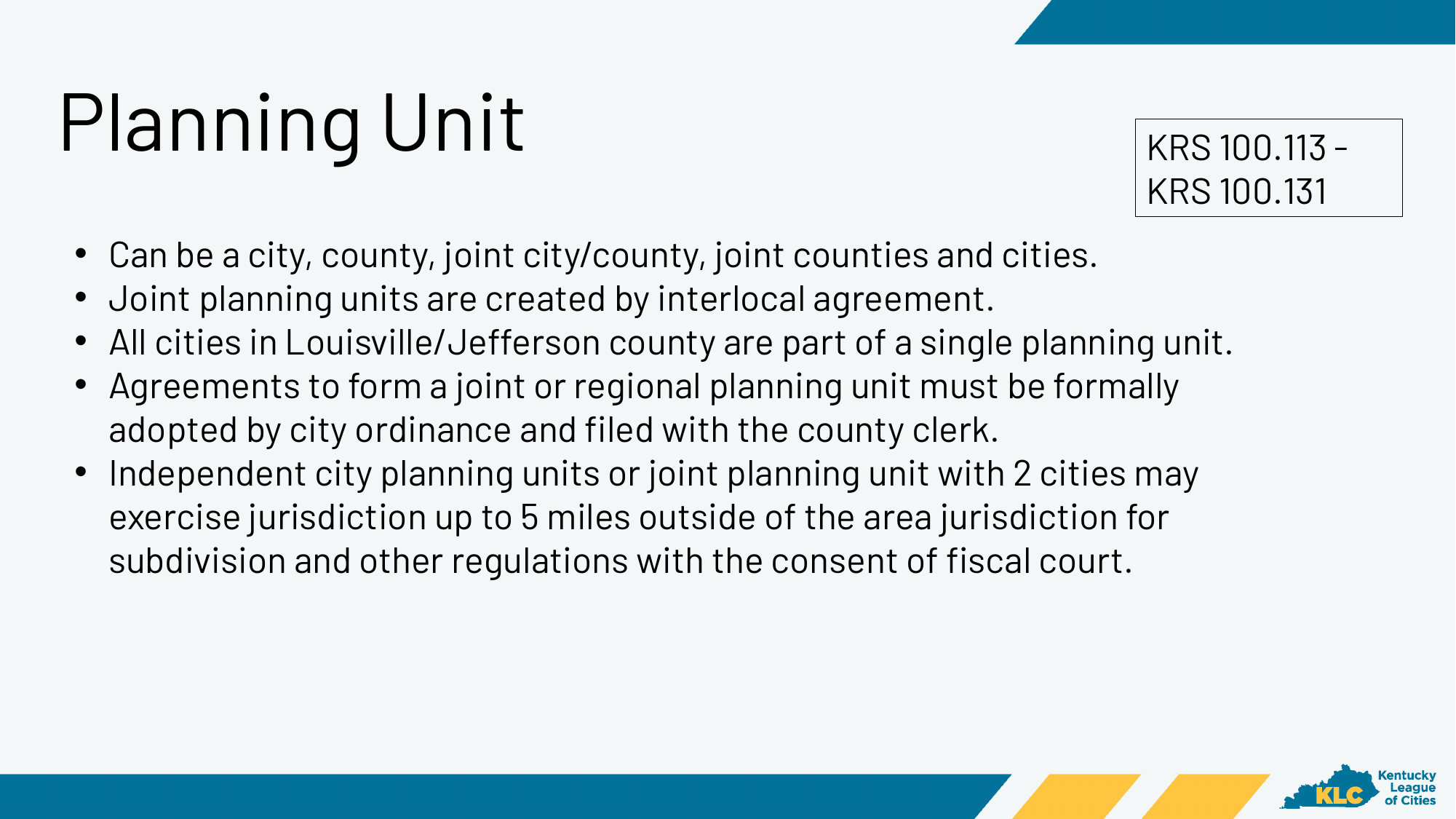

Planning Unit
KRS 100.113 -
KRS 100.131
Can be a city, county, joint city/county, joint counties and cities.
Joint planning units are created by interlocal agreement.
All cities in Louisville/Jefferson county are part of a single planning unit.
Agreements to form a joint or regional planning unit must be formally adopted by city ordinance and filed with the county clerk.
Independent city planning units or joint planning unit with 2 cities may exercise jurisdiction up to 5 miles outside of the area jurisdiction for subdivision and other regulations with the consent of fiscal court.